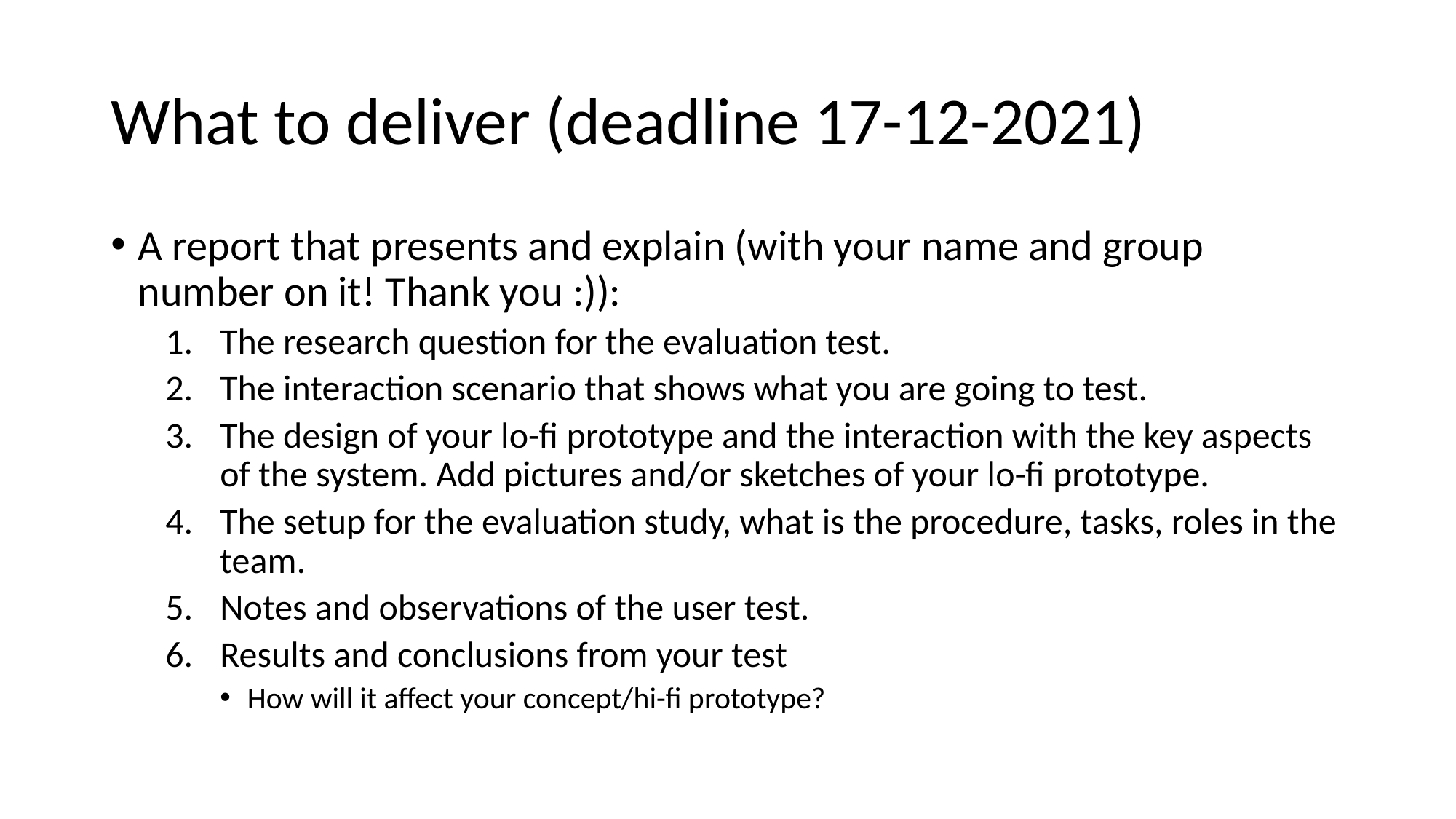

# What to deliver (deadline 17-12-2021)
A report that presents and explain (with your name and group number on it! Thank you :)):
The research question for the evaluation test.
The interaction scenario that shows what you are going to test.
The design of your lo-fi prototype and the interaction with the key aspects of the system. Add pictures and/or sketches of your lo-fi prototype.
The setup for the evaluation study, what is the procedure, tasks, roles in the team.
Notes and observations of the user test.
Results and conclusions from your test
How will it affect your concept/hi-fi prototype?